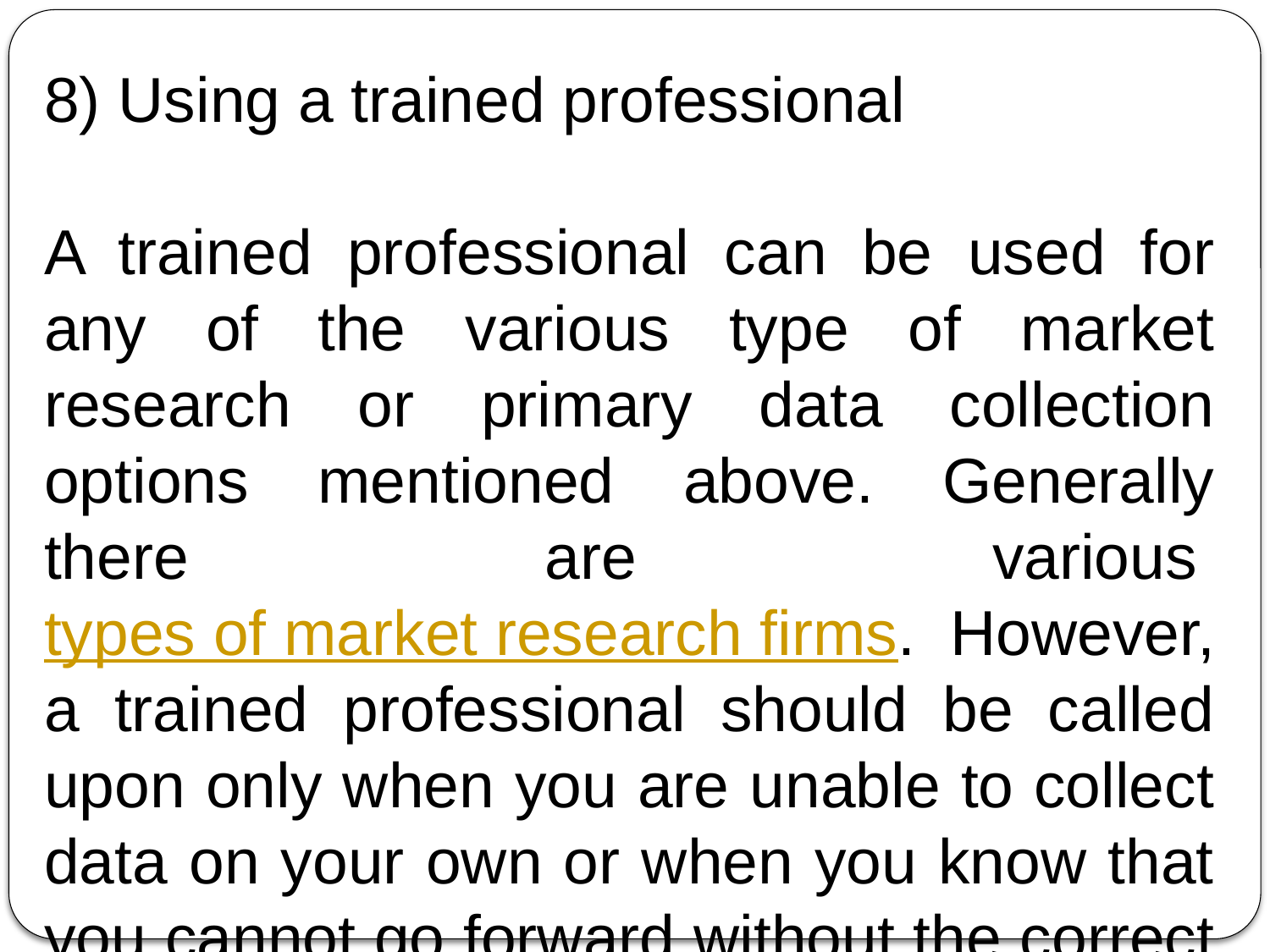

8) Using a trained professional

A trained professional can be used for any of the various type of market research or primary data collection options mentioned above. Generally there are various types of market research firms. However, a trained professional should be called upon only when you are unable to collect data on your own or when you know that you cannot go forward without the correct statistics.